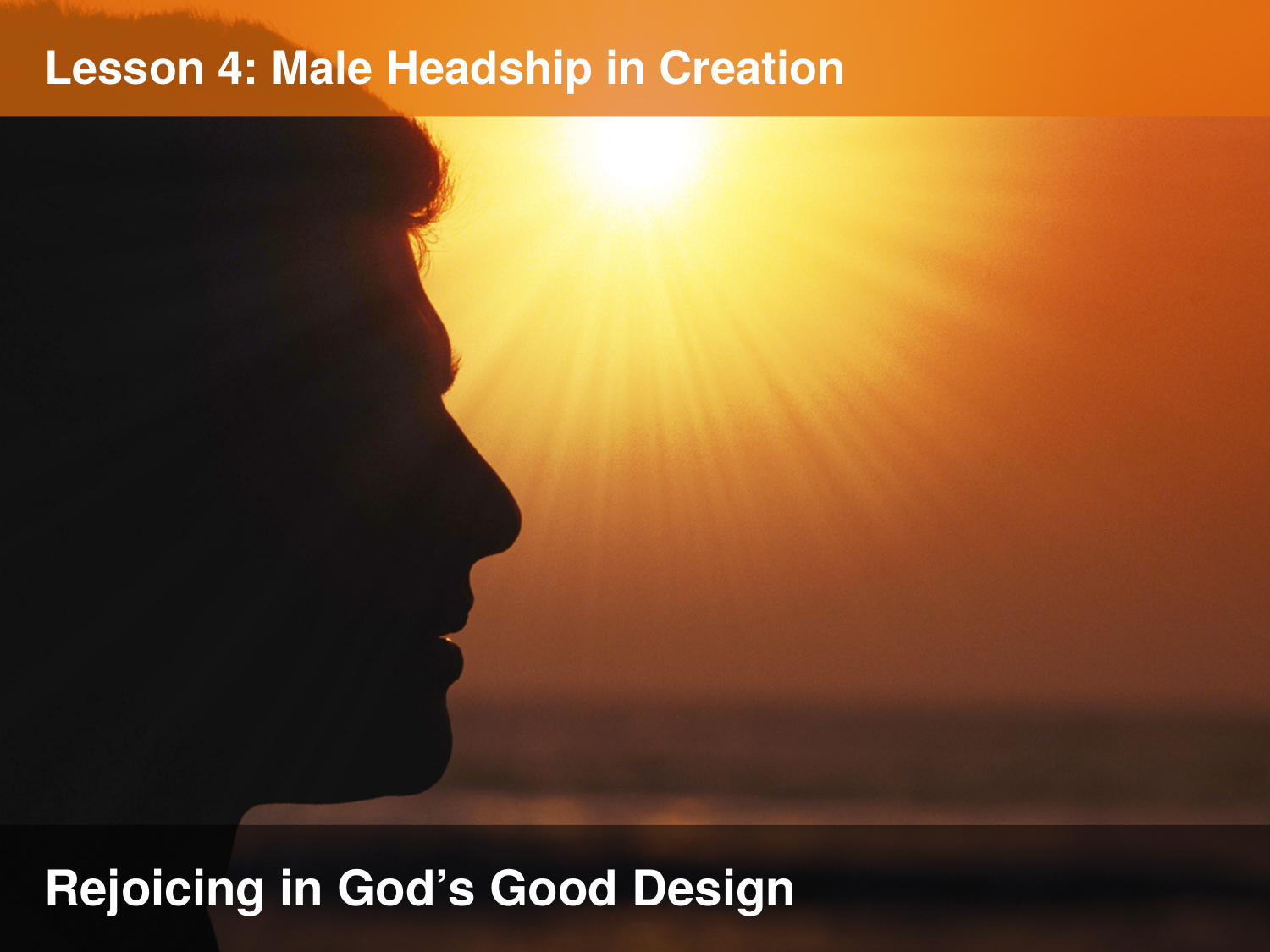

Lesson 4: Male Headship in Creation
Rejoicing in God’s Good Design